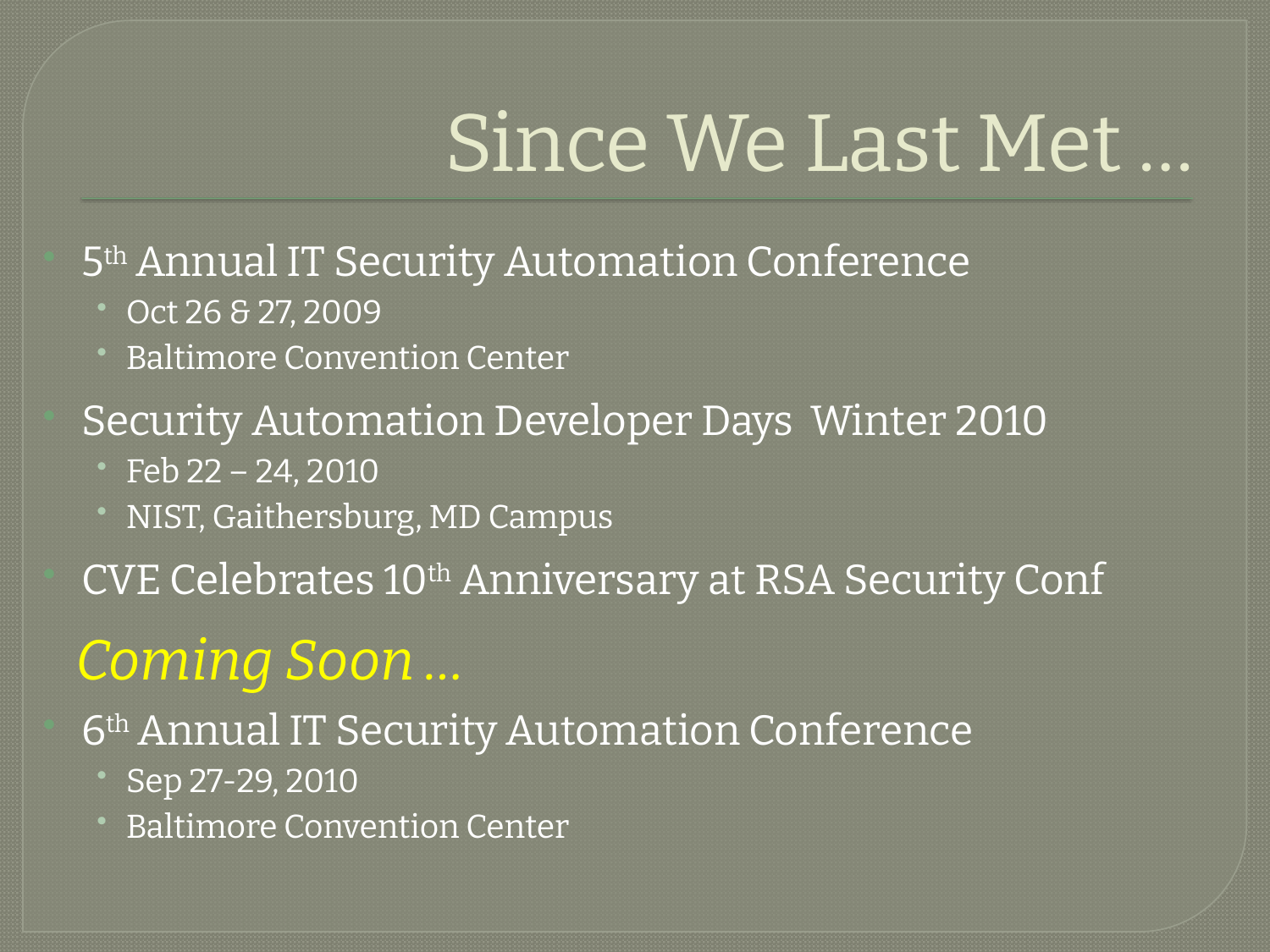

# Since We Last Met …
5th Annual IT Security Automation Conference
Oct 26 & 27, 2009
Baltimore Convention Center
Security Automation Developer Days  Winter 2010
Feb 22 – 24, 2010
NIST, Gaithersburg, MD Campus
CVE Celebrates 10th Anniversary at RSA Security Conf

6th Annual IT Security Automation Conference
Sep 27-29, 2010
Baltimore Convention Center
Coming Soon …